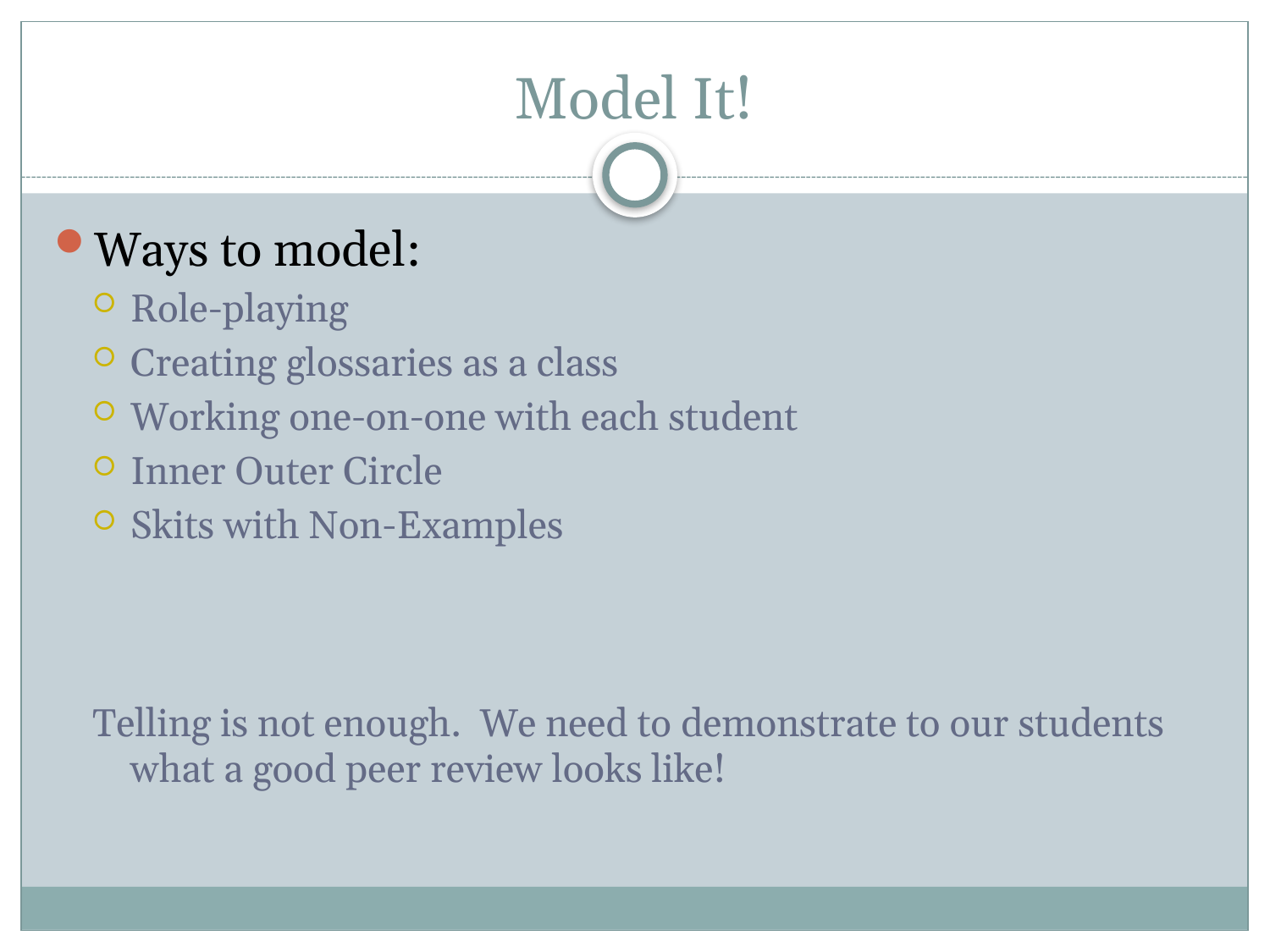

# Model It!
Ways to model:
Role-playing
Creating glossaries as a class
Working one-on-one with each student
Inner Outer Circle
Skits with Non-Examples

Telling is not enough.  We need to demonstrate to our students what a good peer review looks like!